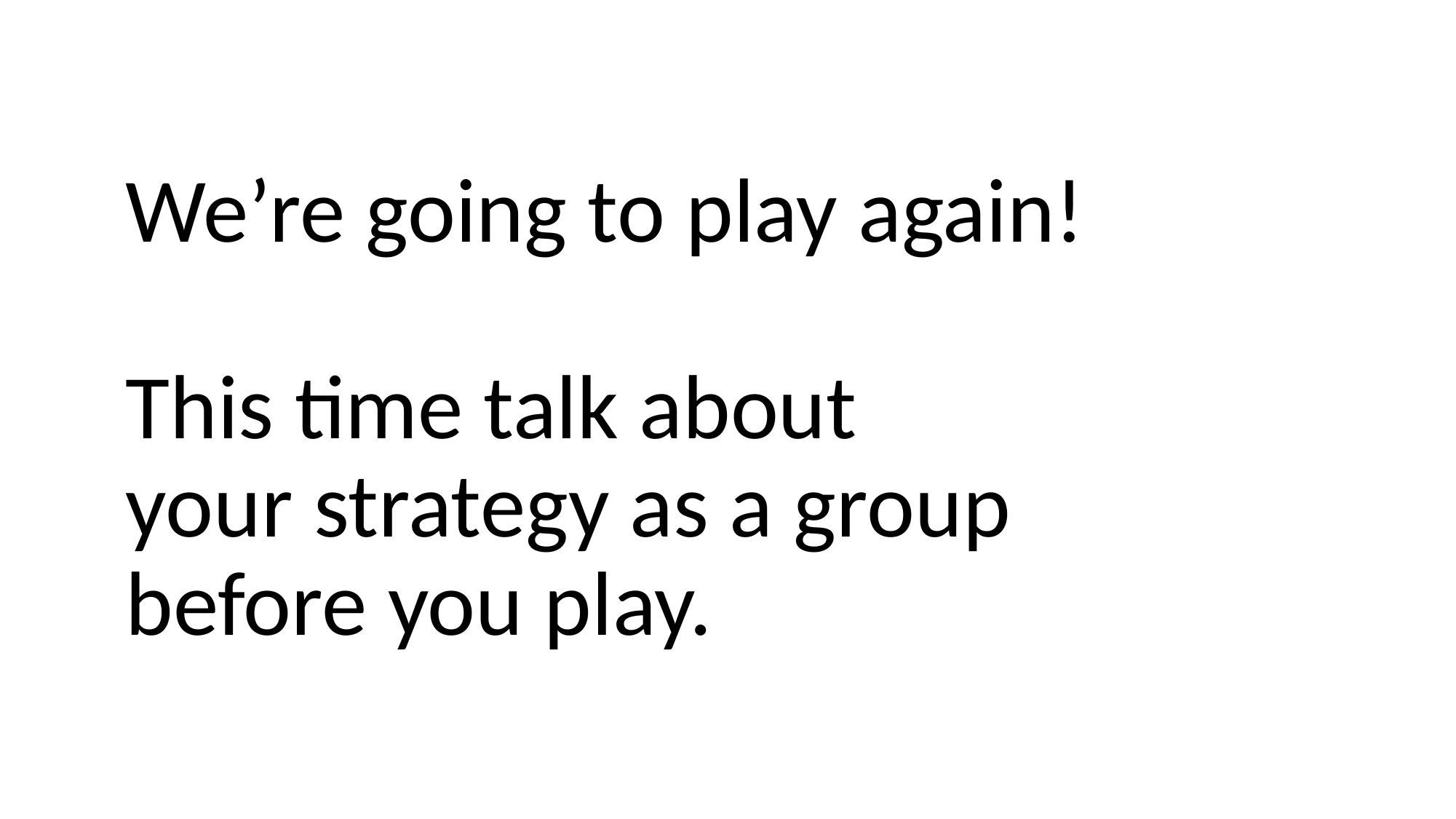

# We’re going to play again! This time talk about your strategy as a group before you play.